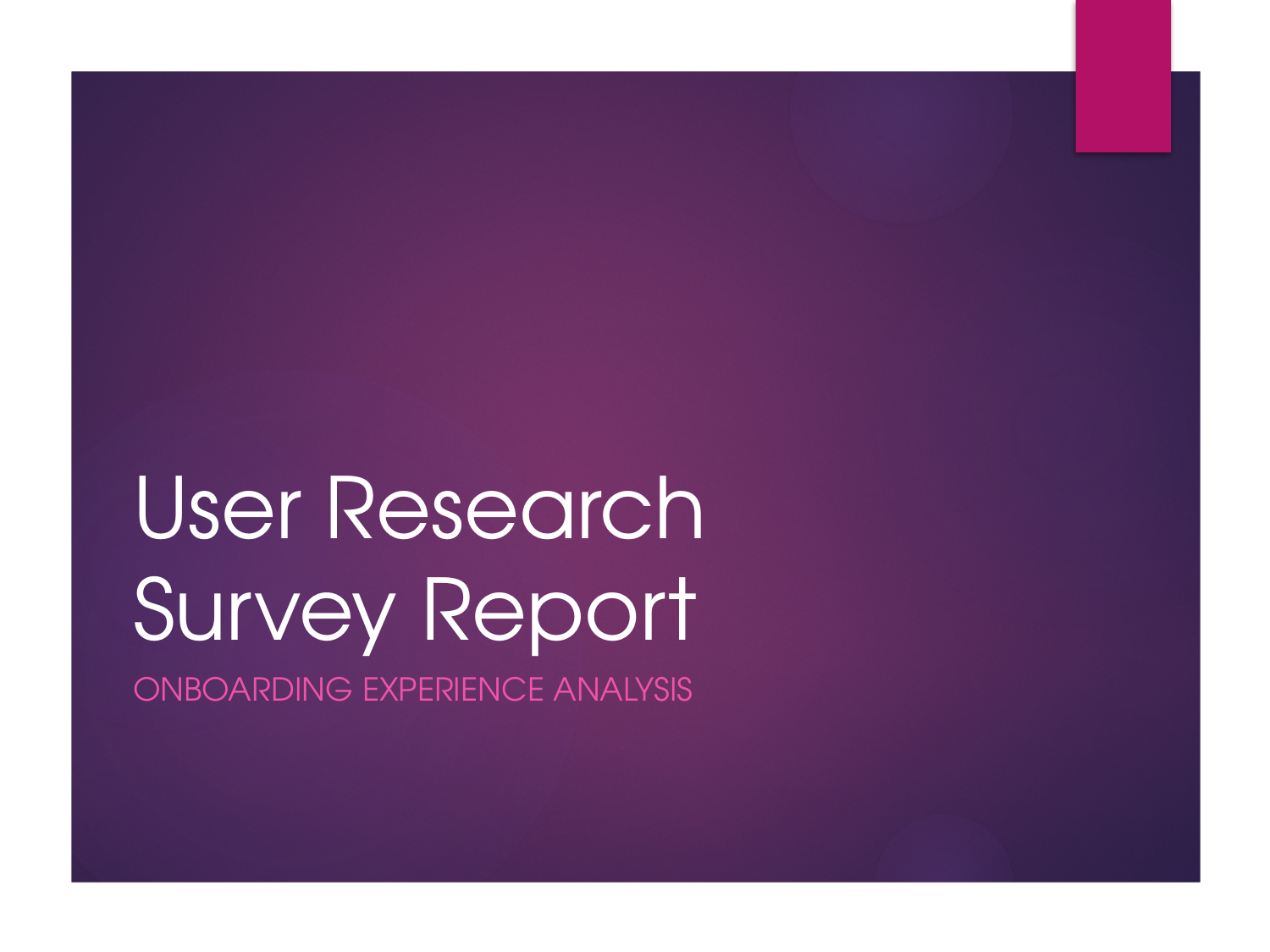

# User Research Survey Report
Onboarding Experience Analysis